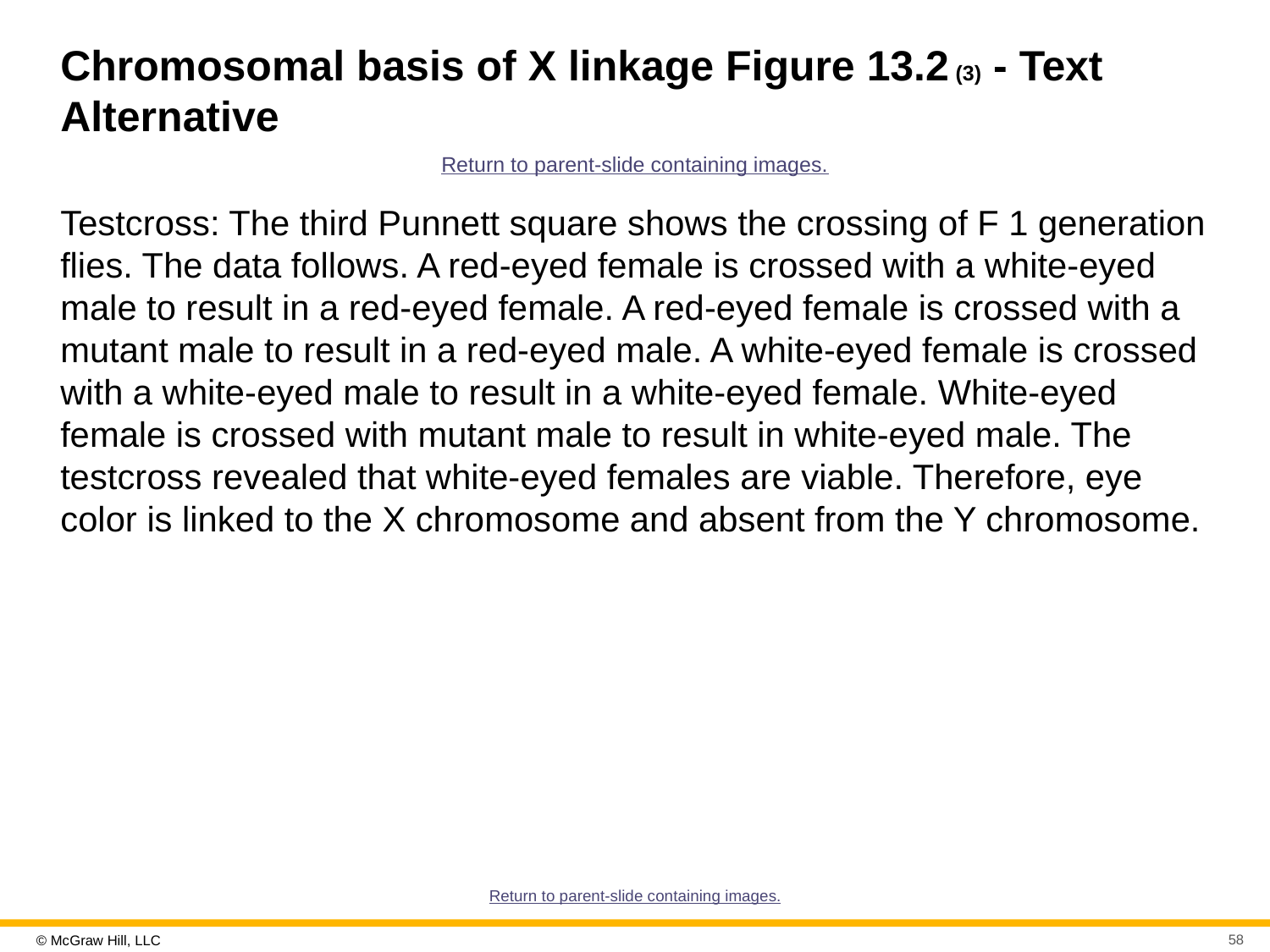

# Chromosomal basis of X linkage Figure 13.2 (3) - Text Alternative
Return to parent-slide containing images.
Testcross: The third Punnett square shows the crossing of F 1 generation flies. The data follows. A red-eyed female is crossed with a white-eyed male to result in a red-eyed female. A red-eyed female is crossed with a mutant male to result in a red-eyed male. A white-eyed female is crossed with a white-eyed male to result in a white-eyed female. White-eyed female is crossed with mutant male to result in white-eyed male. The testcross revealed that white-eyed females are viable. Therefore, eye color is linked to the X chromosome and absent from the Y chromosome.
Return to parent-slide containing images.
58